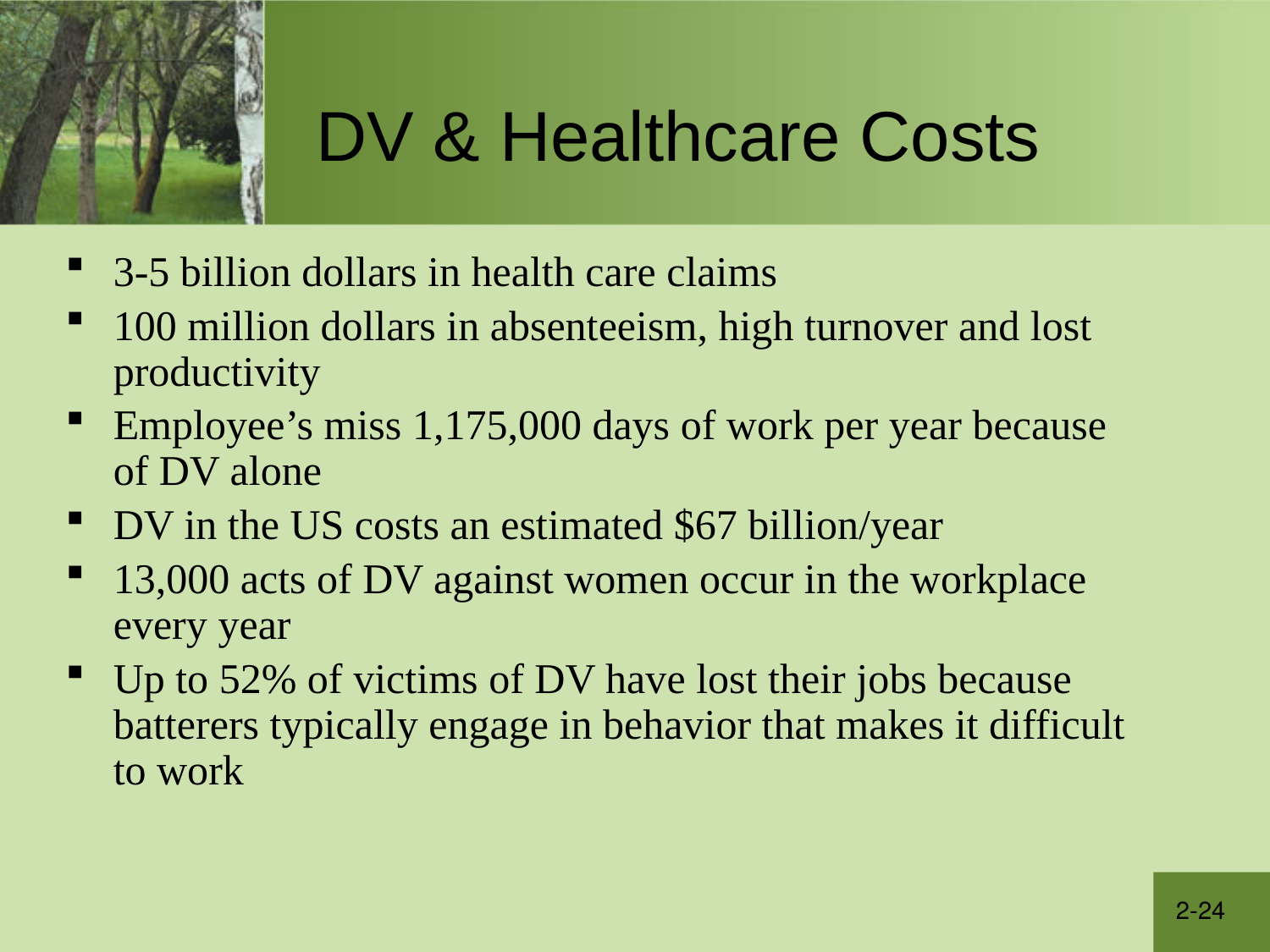

# DV & Healthcare Costs
3-5 billion dollars in health care claims
100 million dollars in absenteeism, high turnover and lost productivity
Employee’s miss 1,175,000 days of work per year because of DV alone
DV in the US costs an estimated $67 billion/year
13,000 acts of DV against women occur in the workplace every year
Up to 52% of victims of DV have lost their jobs because batterers typically engage in behavior that makes it difficult to work
2-24